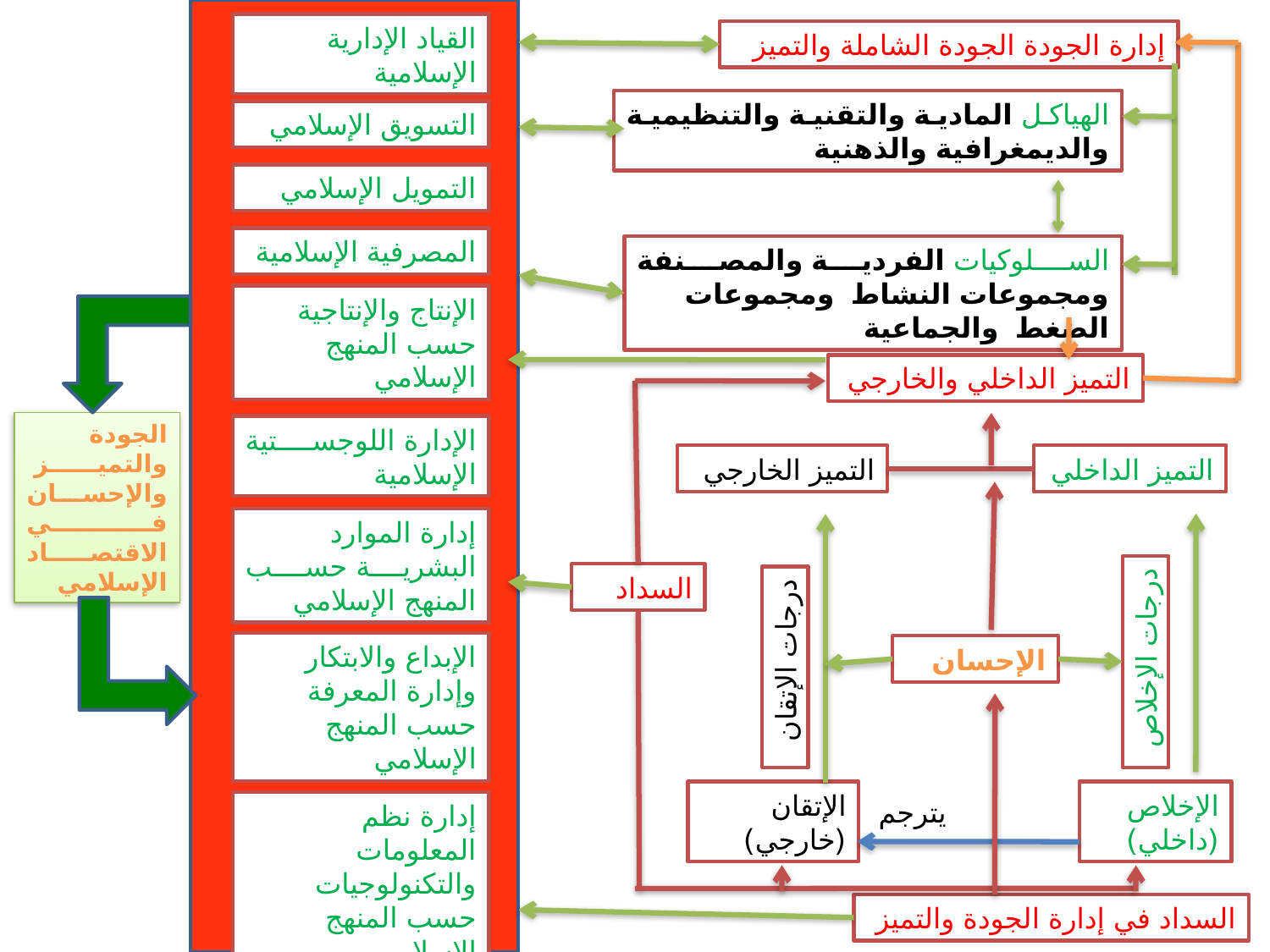

القياد الإدارية الإسلامية
إدارة الجودة الجودة الشاملة والتميز
الهياكل المادية والتقنية والتنظيمية والديمغرافية والذهنية
التسويق الإسلامي
التمويل الإسلامي
المصرفية الإسلامية
السلوكيات الفردية والمصنفة ومجموعات النشاط  ومجموعات الضغط  والجماعية
الإنتاج والإنتاجية حسب المنهج الإسلامي

التميز الداخلي والخارجي
التميز الخارجي
التميز الداخلي
السداد
الإحسان
درجات الإخلاص
درجات الإتقان
الإتقان (خارجي)
الإخلاص (داخلي)
يترجم
السداد في إدارة الجودة والتميز
الجودة والتميز  والإحسان في الاقتصاد الإسلامي
الإدارة اللوجستية الإسلامية
إدارة الموارد البشرية حسب المنهج الإسلامي

الإبداع والابتكار وإدارة المعرفة حسب المنهج الإسلامي
إدارة نظم المعلومات والتكنولوجيات حسب المنهج الإسلامي